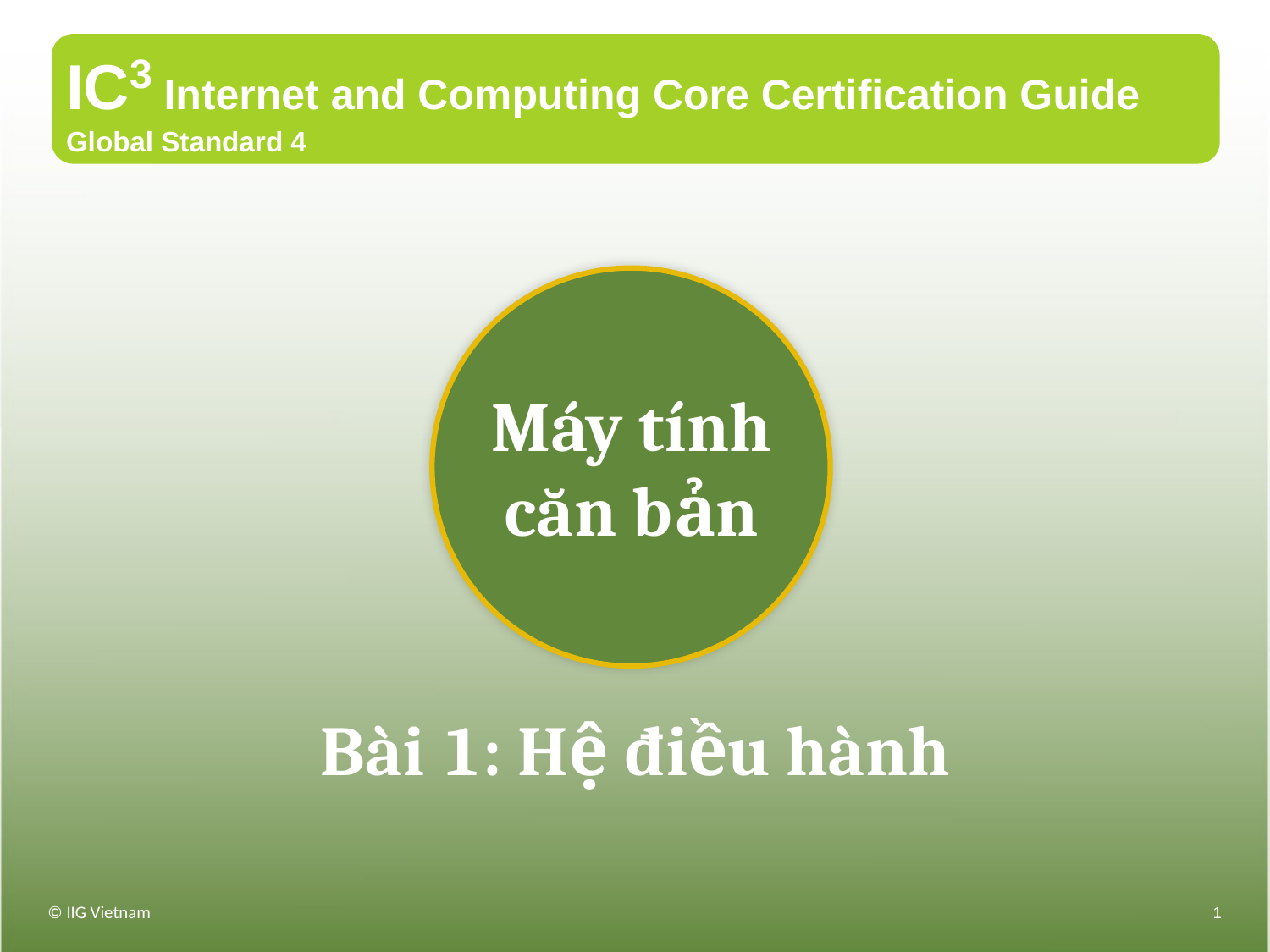

IC3 Internet and Computing Core Certification Guide
Global Standard 4

# Máy tính căn bản

Bài 1: Hệ điều hành
© IIG Vietnam
1